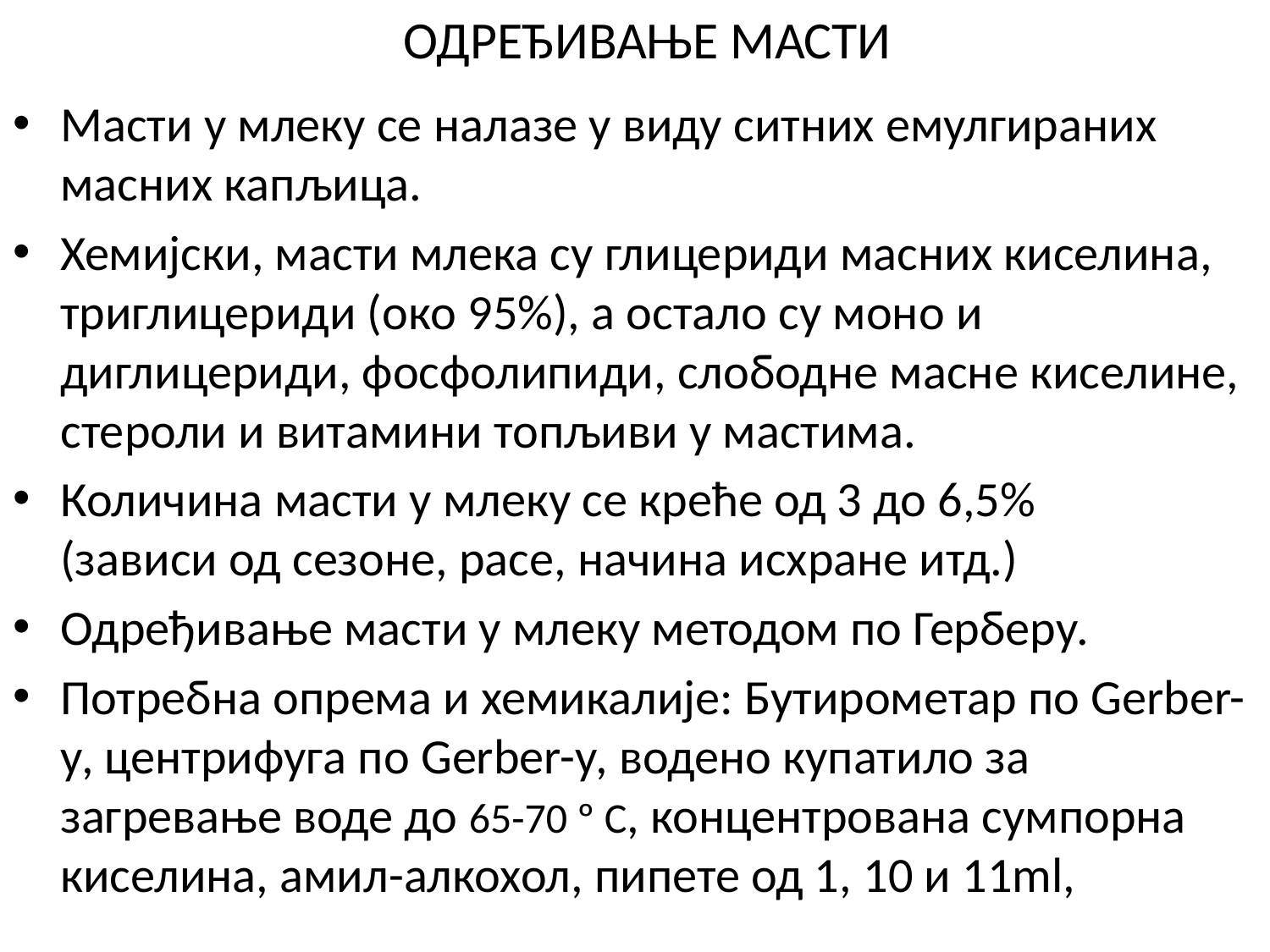

# ОДРЕЂИВАЊЕ МАСТИ
Масти у млеку се налазе у виду ситних емулгираних масних капљица.
Хемијски, масти млека су глицериди масних киселина, триглицериди (око 95%), а остало су моно и диглицериди, фосфолипиди, слободне масне киселине, стероли и витамини топљиви у мастима.
Количина масти у млеку се креће од 3 до 6,5%                  (зависи од сезоне, расе, начина исхране итд.)
Одређивање масти у млеку методом по Герберу.
Потребна опрема и хемикалије: Бутирометар по Gerber-у, центрифуга по Gerber-у, водено купатило за загревање воде до 65-70 º С, концентрована сумпорна киселина, амил-алкохол, пипете од 1, 10 и 11ml,